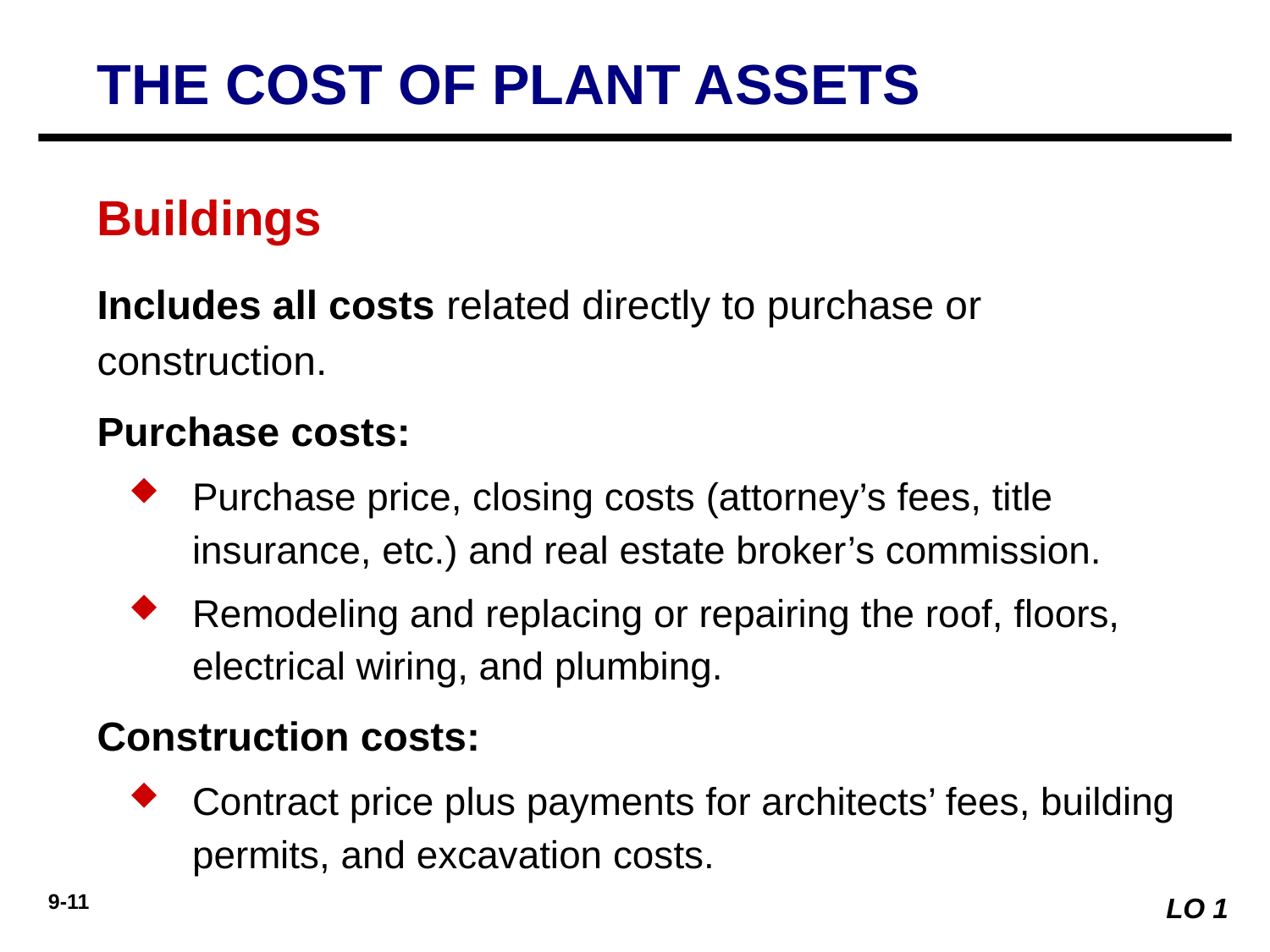

THE COST OF PLANT ASSETS

Buildings
Includes all costs related directly to purchase or construction.
Purchase costs:
Purchase price, closing costs (attorney’s fees, title insurance, etc.) and real estate broker’s commission.
Remodeling and replacing or repairing the roof, floors, electrical wiring, and plumbing.
Construction costs:
Contract price plus payments for architects’ fees, building permits, and excavation costs.
LO 1